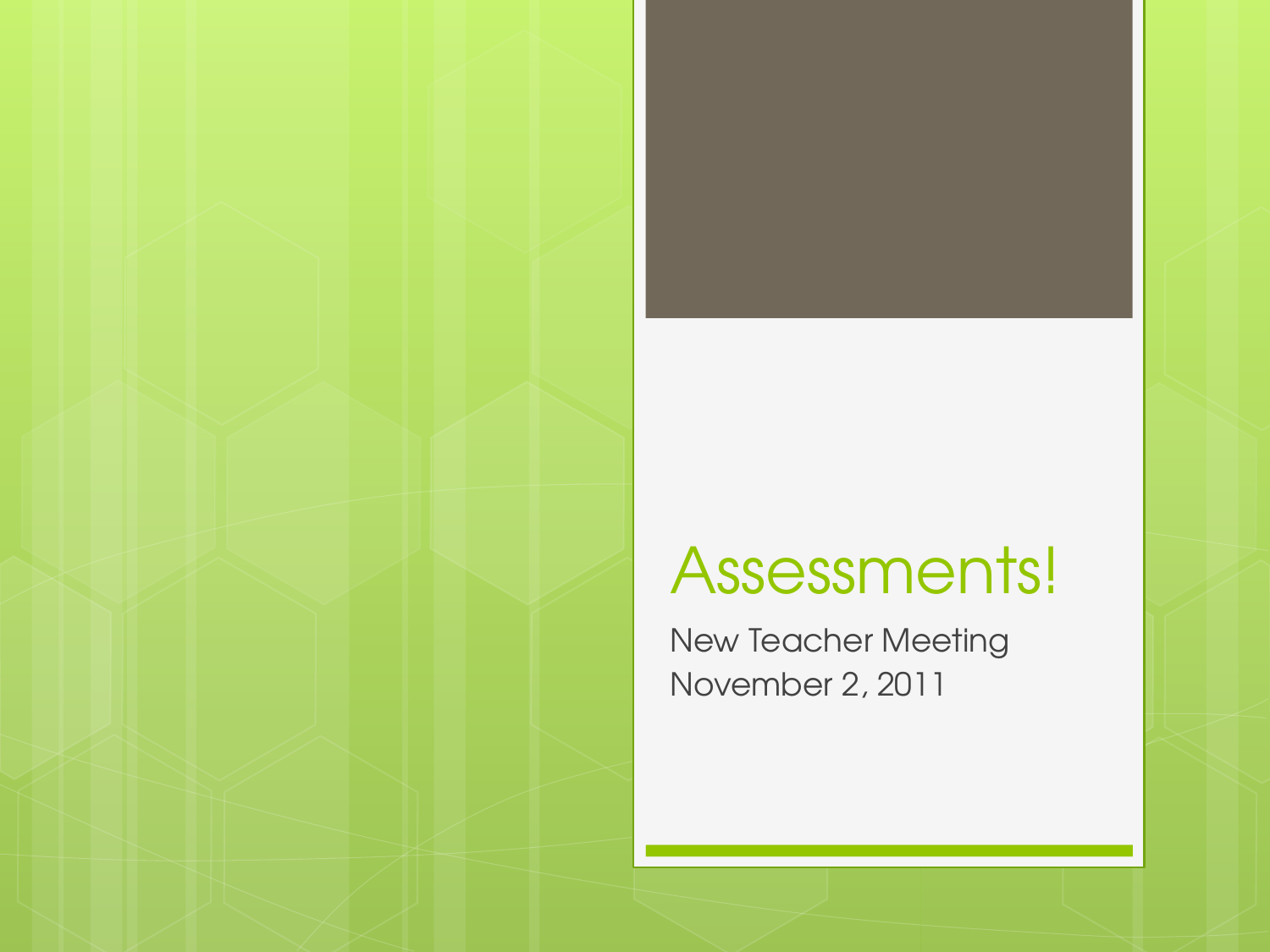

# Assessments!
New Teacher Meeting
November 2, 2011